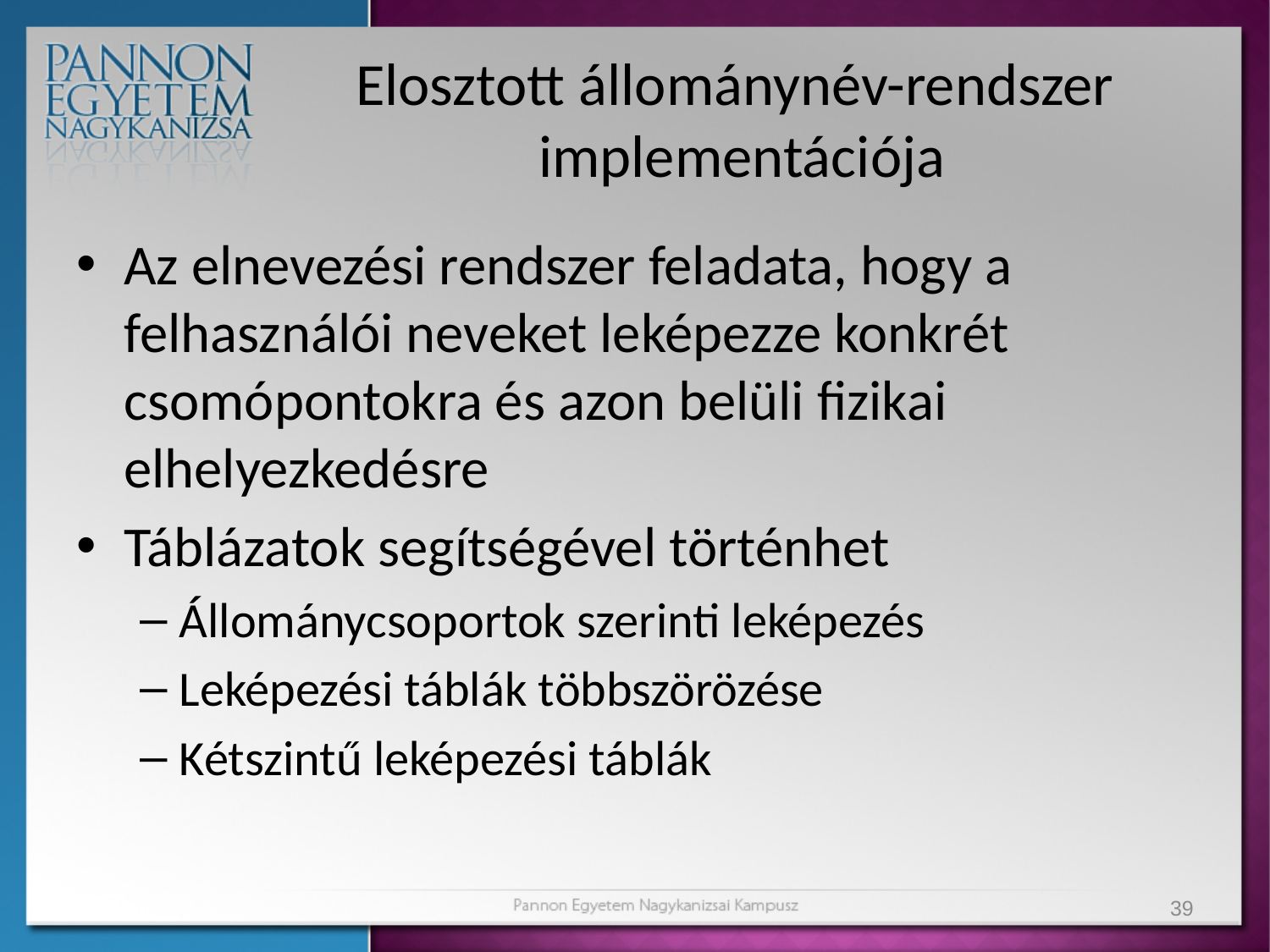

# Elosztott állománynév-rendszer implementációja
Az elnevezési rendszer feladata, hogy a felhasználói neveket leképezze konkrét csomópontokra és azon belüli fizikai elhelyezkedésre
Táblázatok segítségével történhet
Állománycsoportok szerinti leképezés
Leképezési táblák többszörözése
Kétszintű leképezési táblák
39